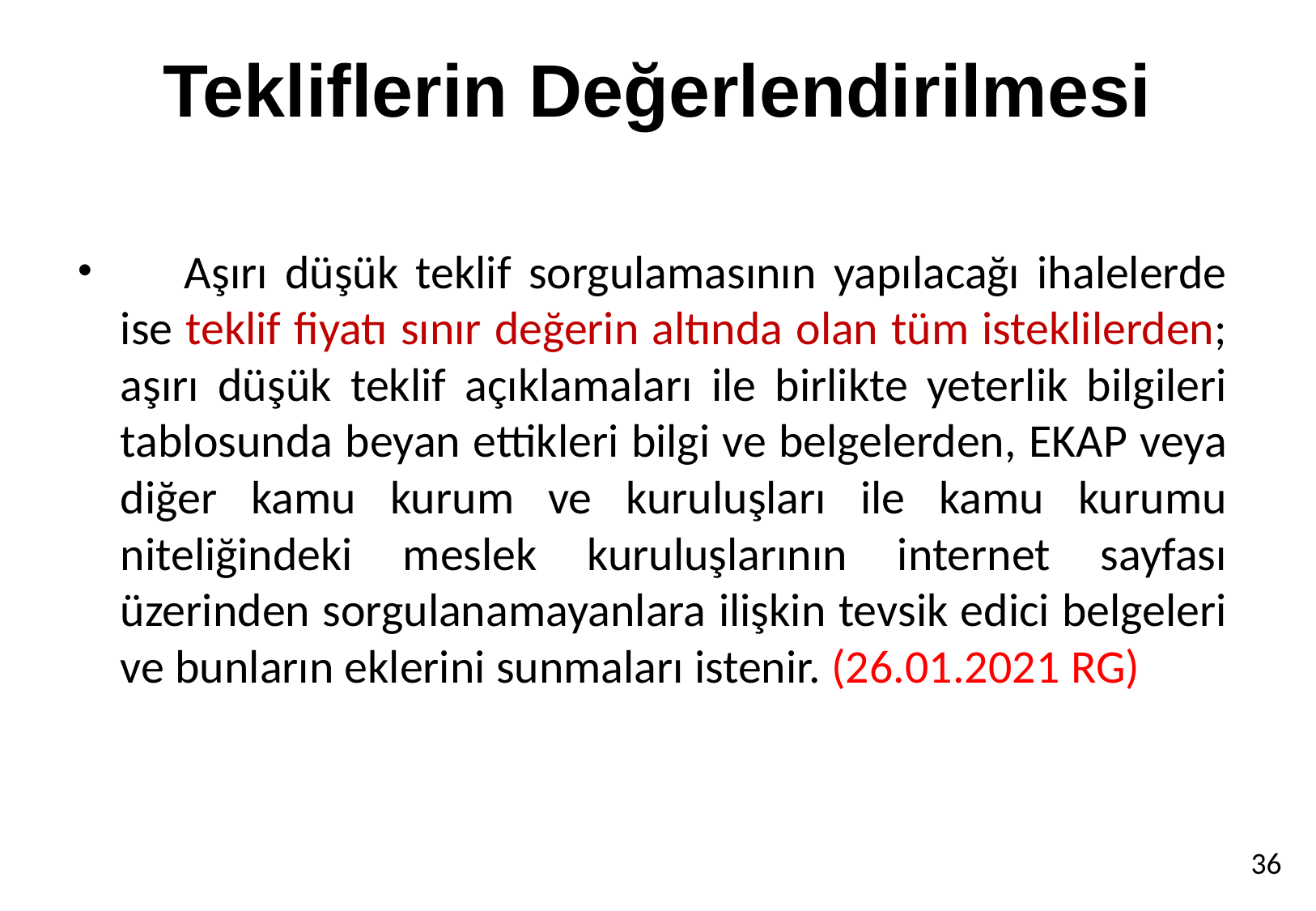

# Tekliflerin Değerlendirilmesi
    Aşırı düşük teklif sorgulamasının yapılacağı ihalelerde ise teklif fiyatı sınır değerin altında olan tüm isteklilerden; aşırı düşük teklif açıklamaları ile birlikte yeterlik bilgileri tablosunda beyan ettikleri bilgi ve belgelerden, EKAP veya diğer kamu kurum ve kuruluşları ile kamu kurumu niteliğindeki meslek kuruluşlarının internet sayfası üzerinden sorgulanamayanlara ilişkin tevsik edici belgeleri ve bunların eklerini sunmaları istenir. (26.01.2021 RG)
36